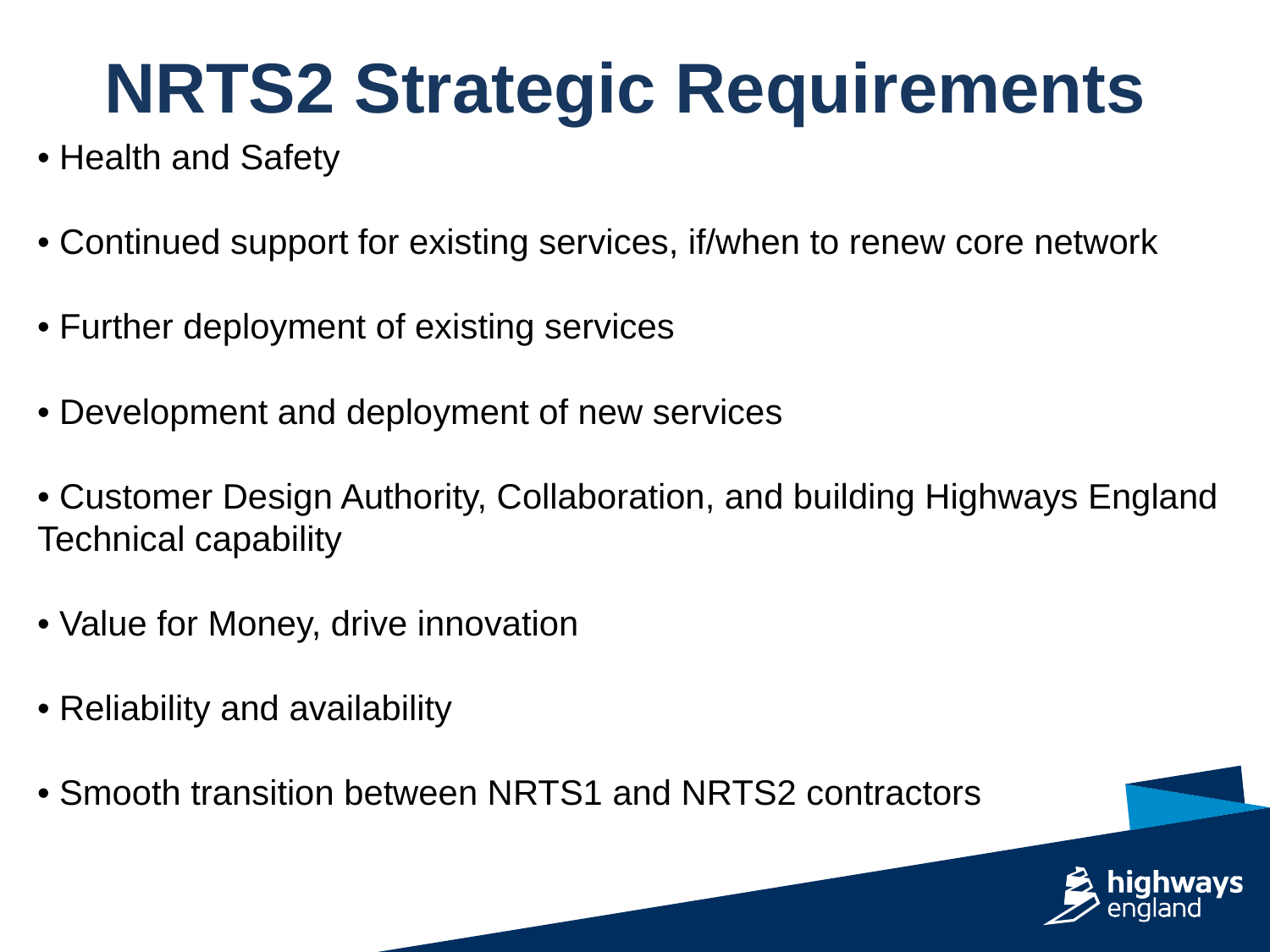

NRTS2 Strategic Requirements

• Health and Safety

• Continued support for existing services, if/when to renew core network

• Further deployment of existing services

• Development and deployment of new services

• Customer Design Authority, Collaboration, and building Highways England Technical capability

• Value for Money, drive innovation

• Reliability and availability

• Smooth transition between NRTS1 and NRTS2 contractors